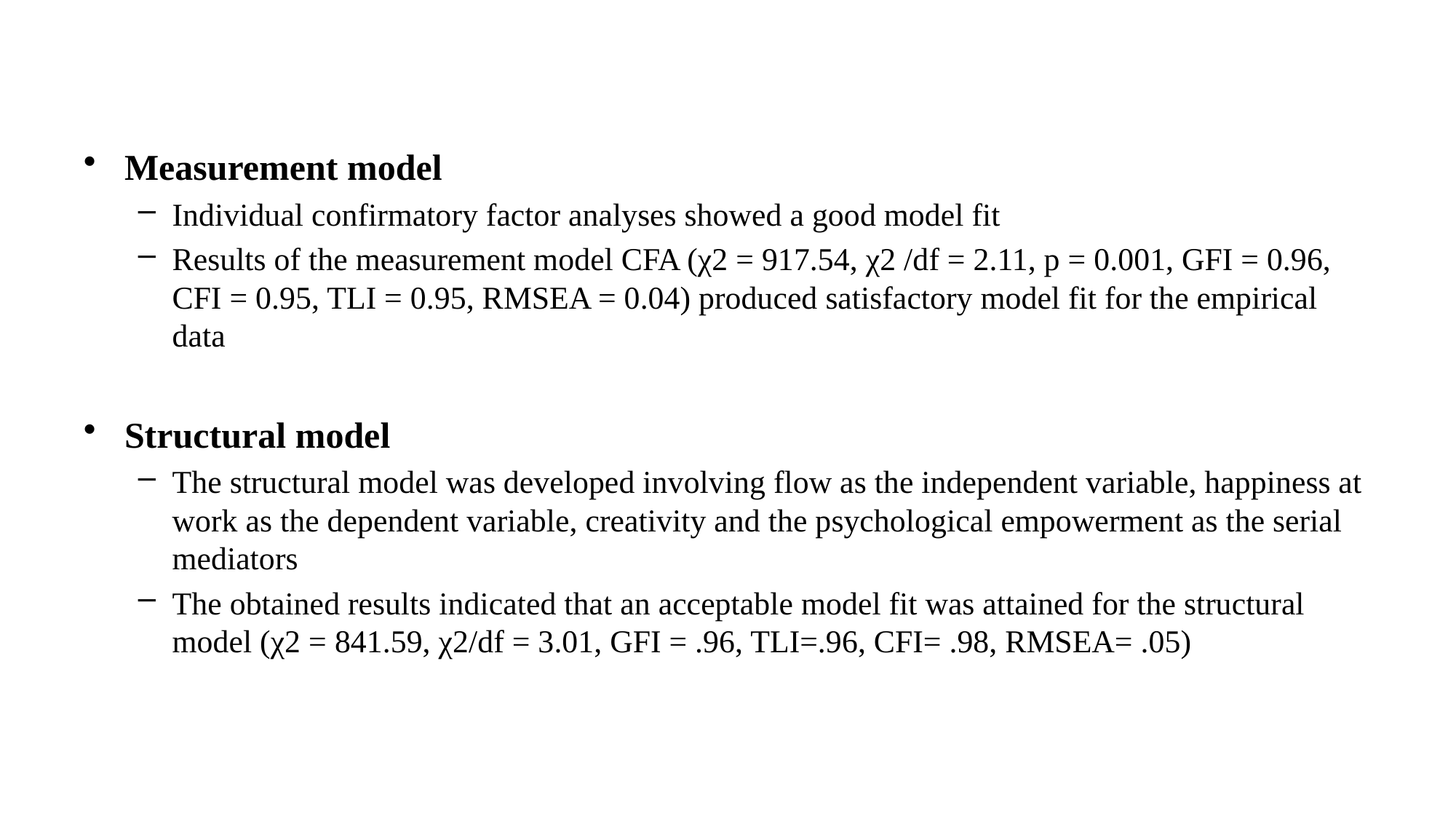

Measurement model
Individual confirmatory factor analyses showed a good model fit
Results of the measurement model CFA (χ2 = 917.54, χ2 /df = 2.11, p = 0.001, GFI = 0.96, CFI = 0.95, TLI = 0.95, RMSEA = 0.04) produced satisfactory model fit for the empirical data

Structural model
The structural model was developed involving flow as the independent variable, happiness at work as the dependent variable, creativity and the psychological empowerment as the serial mediators
The obtained results indicated that an acceptable model fit was attained for the structural model (χ2 = 841.59, χ2/df = 3.01, GFI = .96, TLI=.96, CFI= .98, RMSEA= .05)

15